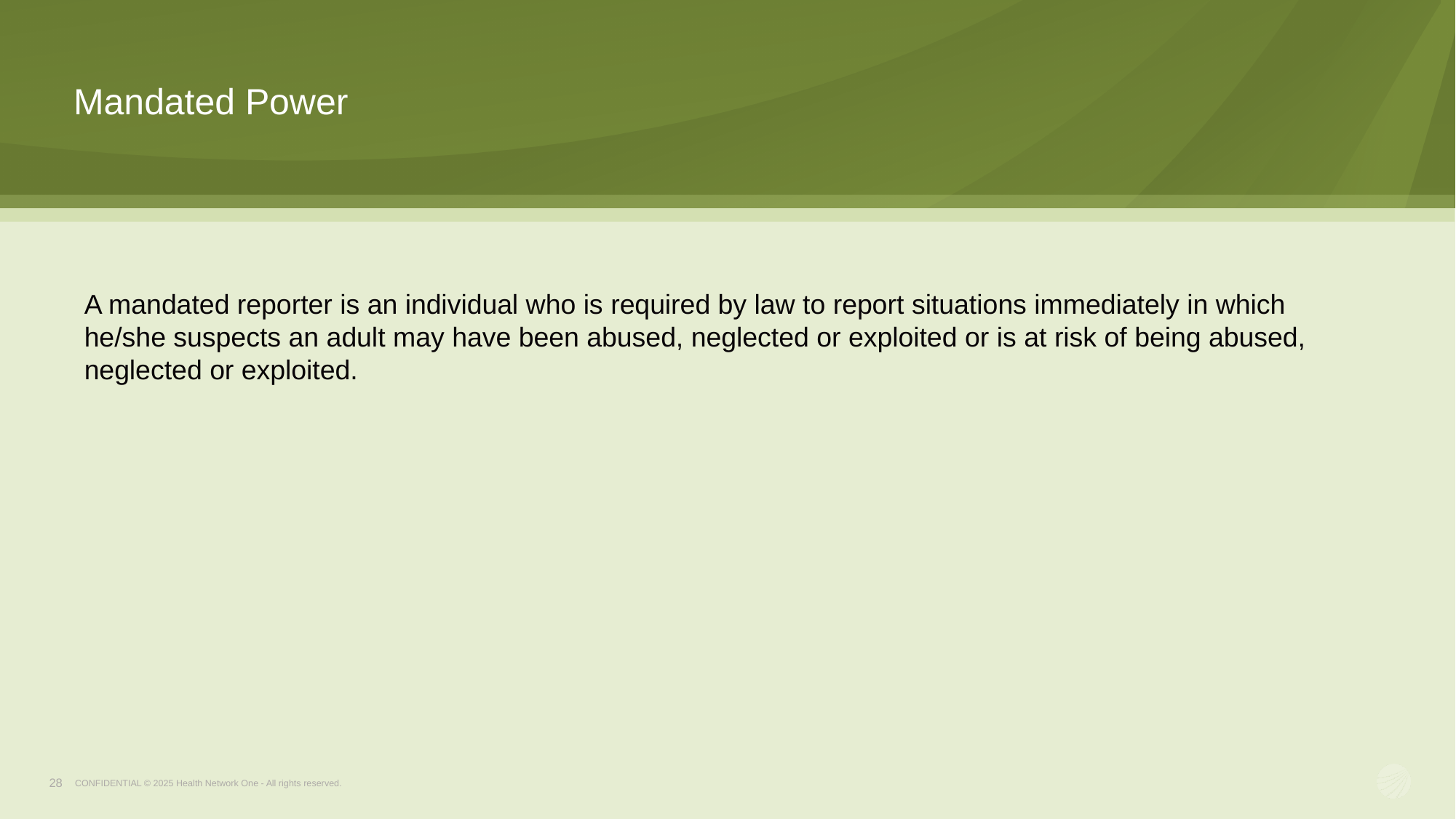

Mandated Power
A mandated reporter is an individual who is required by law to report situations immediately in which he/she suspects an adult may have been abused, neglected or exploited or is at risk of being abused, neglected or exploited.
28